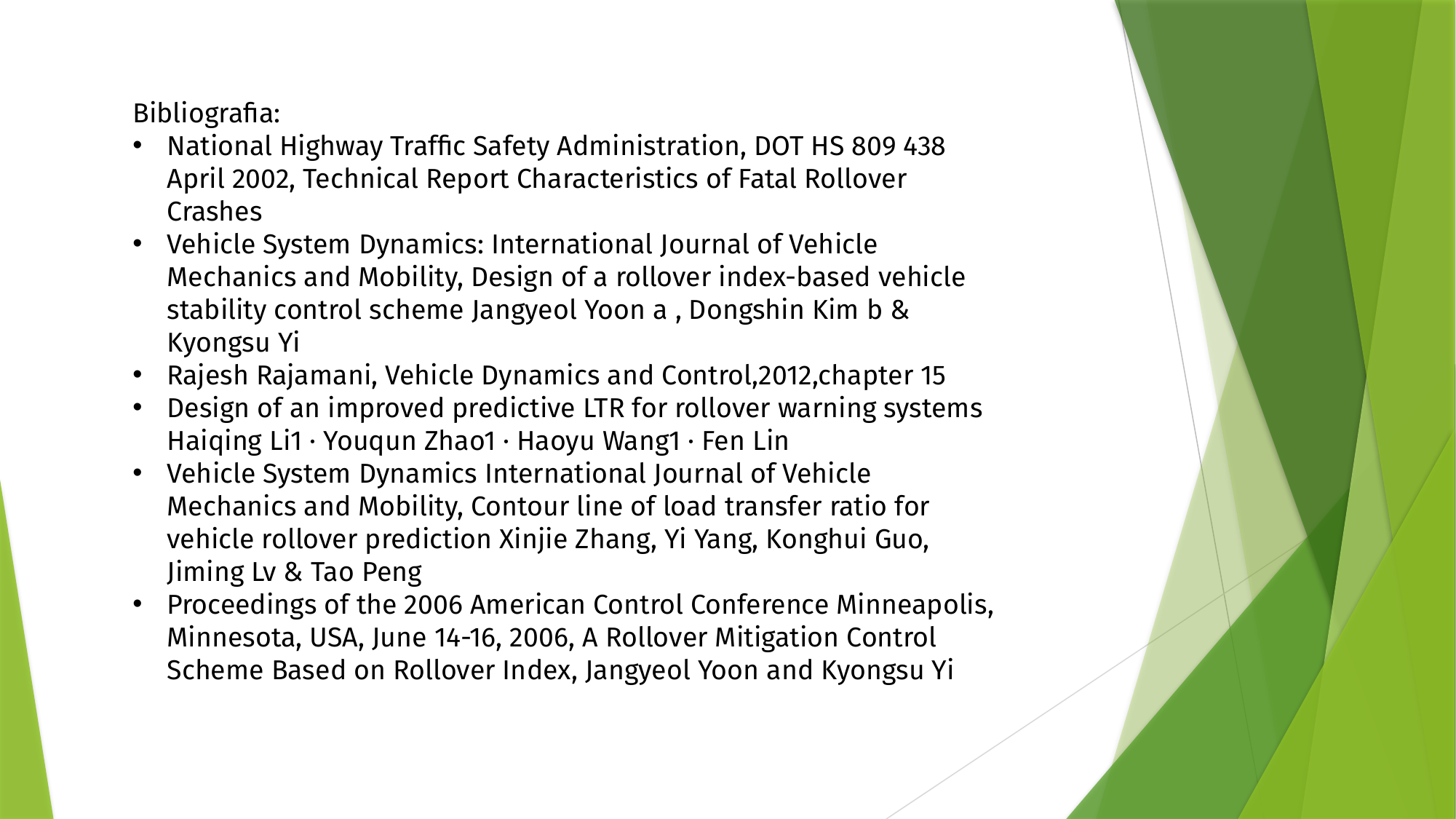

Bibliografia:
National Highway Traffic Safety Administration, DOT HS 809 438 April 2002, Technical Report Characteristics of Fatal Rollover Crashes
Vehicle System Dynamics: International Journal of Vehicle Mechanics and Mobility, Design of a rollover index-based vehicle stability control scheme Jangyeol Yoon a , Dongshin Kim b & Kyongsu Yi
Rajesh Rajamani, Vehicle Dynamics and Control,2012,chapter 15
Design of an improved predictive LTR for rollover warning systems Haiqing Li1 · Youqun Zhao1 · Haoyu Wang1 · Fen Lin
Vehicle System Dynamics International Journal of Vehicle Mechanics and Mobility, Contour line of load transfer ratio for vehicle rollover prediction Xinjie Zhang, Yi Yang, Konghui Guo, Jiming Lv & Tao Peng
Proceedings of the 2006 American Control Conference Minneapolis, Minnesota, USA, June 14-16, 2006, A Rollover Mitigation Control Scheme Based on Rollover Index, Jangyeol Yoon and Kyongsu Yi